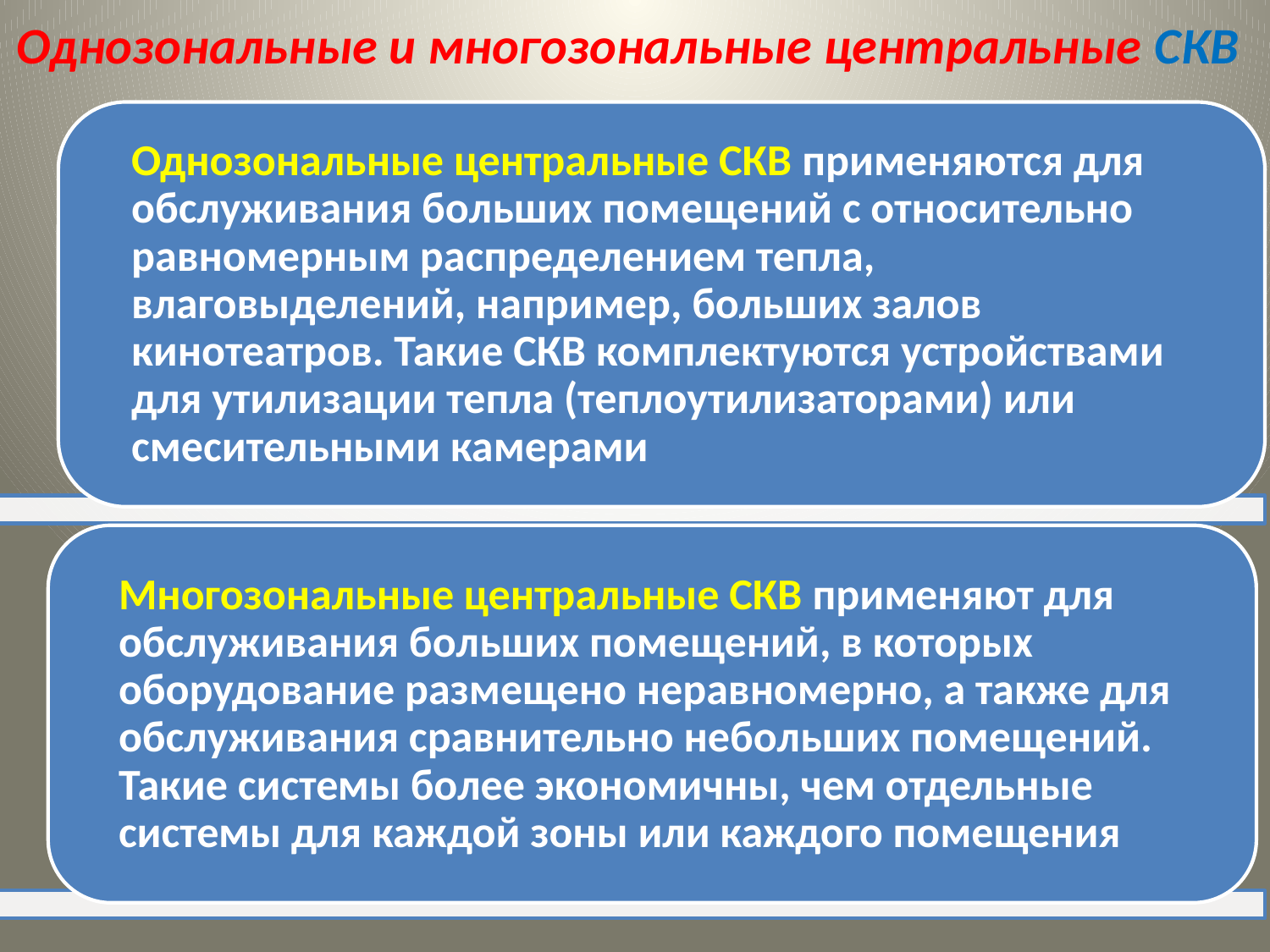

# Однозональные и многозональные центральные СКВ
Однозональные центральные СКВ применяются для обслуживания больших помещений с относительно равномерным распределением тепла, влаговыделений, например, больших залов кинотеатров. Такие СКВ комплектуются устройствами для утилизации тепла (теплоутилизаторами) или смесительными камерами
Многозональные центральные СКВ применяют для обслуживания больших помещений, в которых оборудование размещено неравномерно, а также для обслуживания сравнительно небольших помещений.  Такие системы более экономичны, чем отдельные системы для каждой зоны или каждого помещения